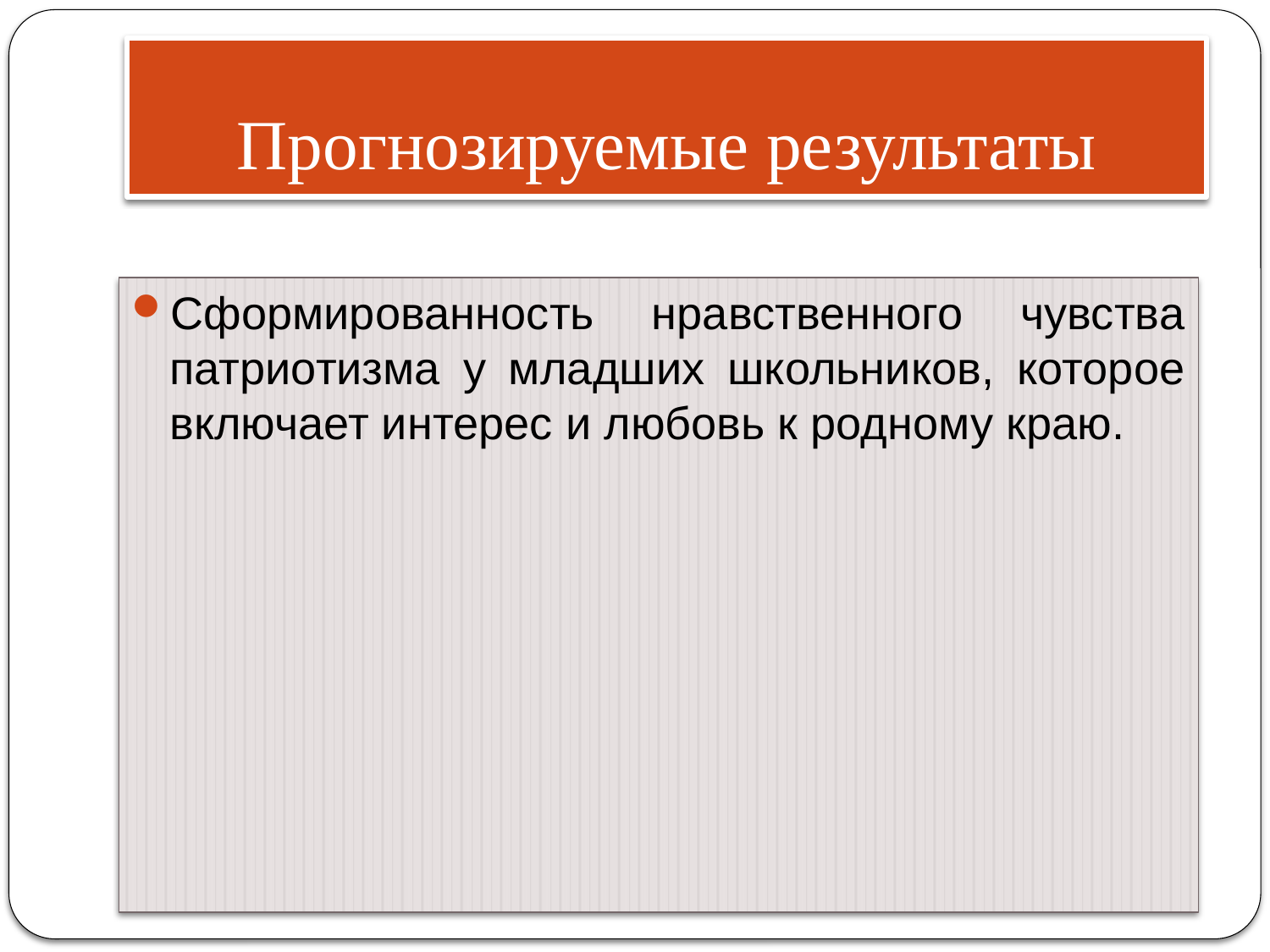

# Прогнозируемые результаты
Сформированность нравственного чувства патриотизма у младших школьников, которое включает интерес и любовь к родному краю.